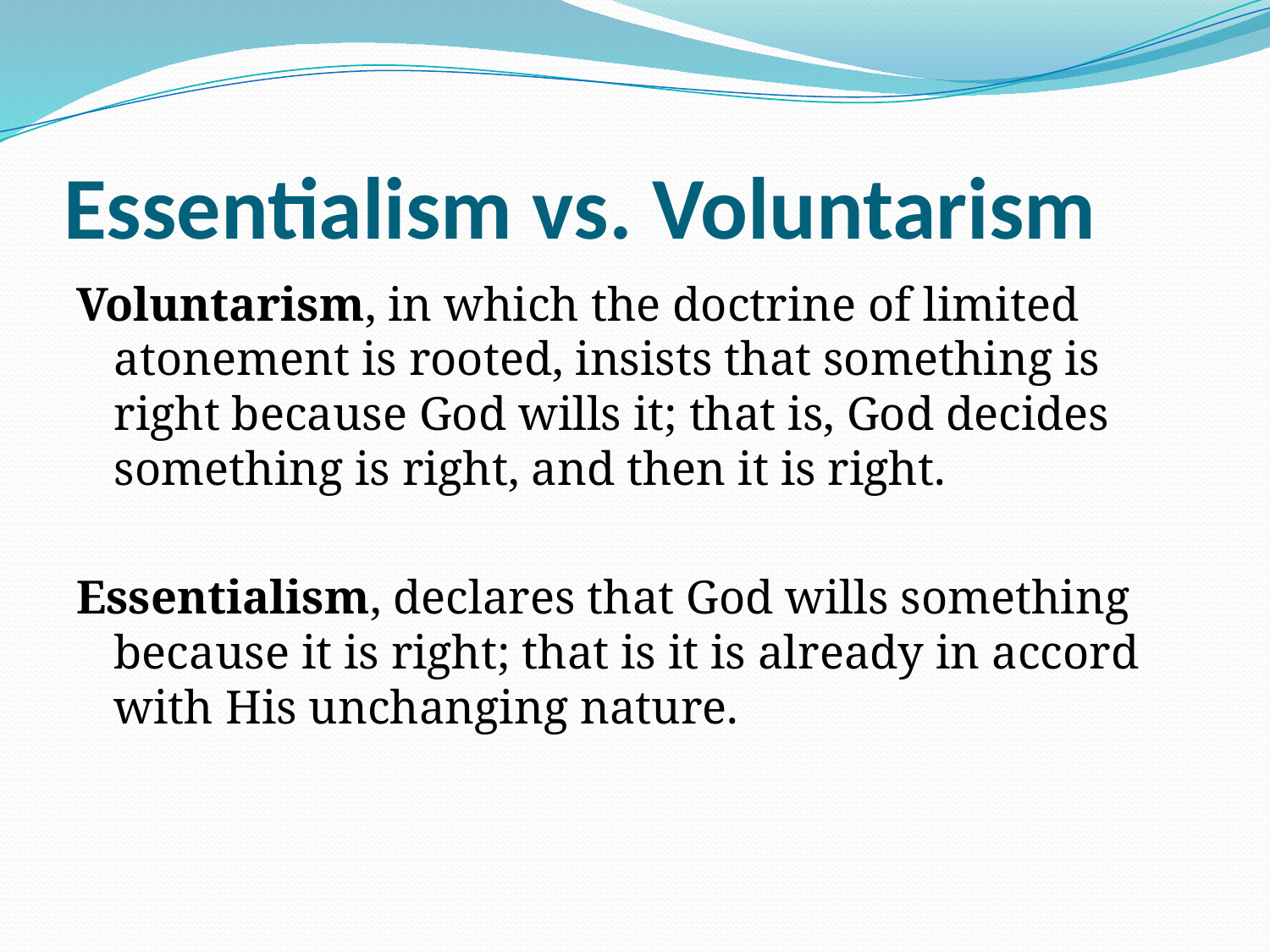

# Essentialism vs. Voluntarism
Voluntarism, in which the doctrine of limited atonement is rooted, insists that something is right because God wills it; that is, God decides something is right, and then it is right.

Essentialism, declares that God wills something because it is right; that is it is already in accord with His unchanging nature.